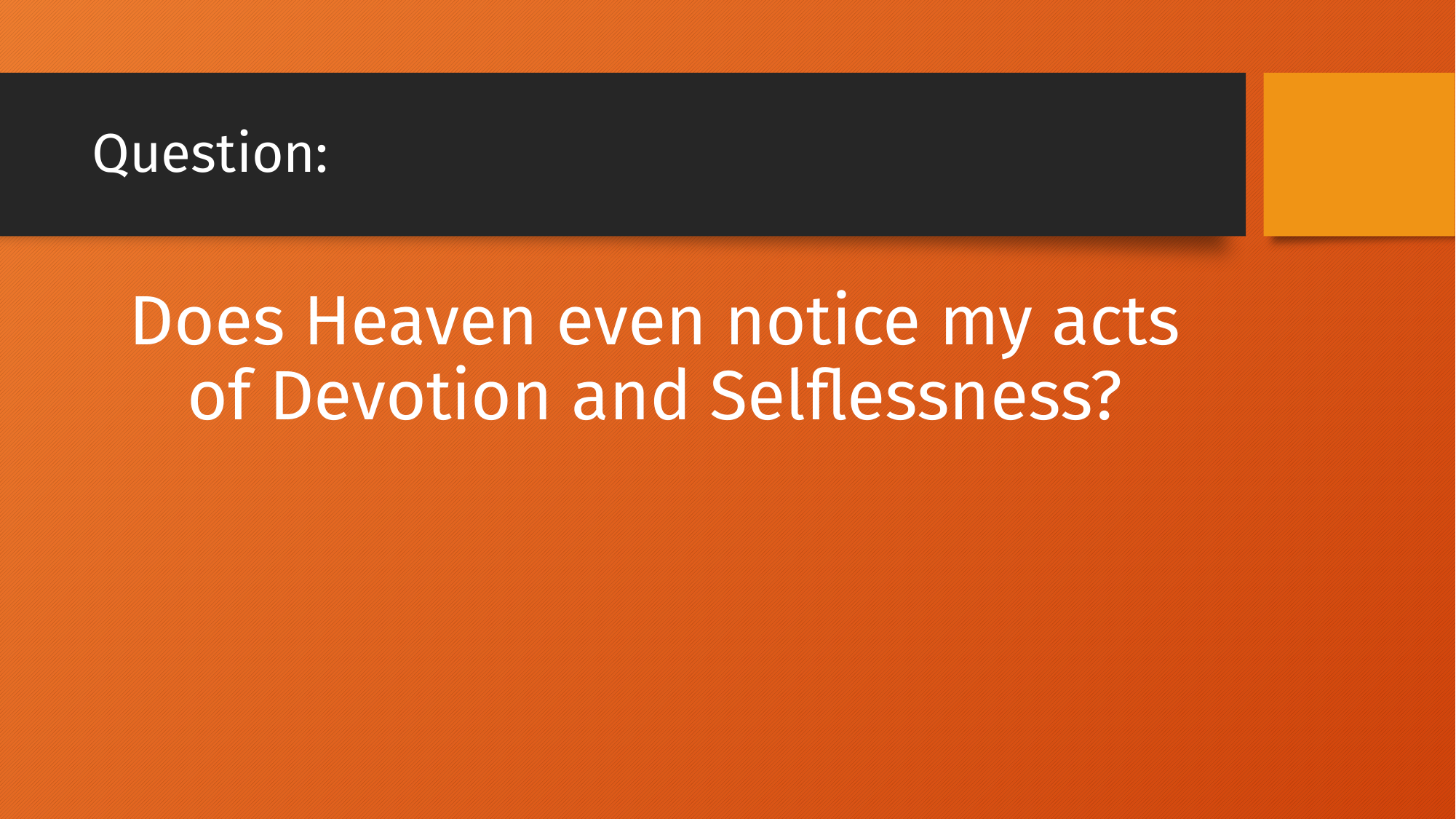

# Question:
Does Heaven even notice my acts of Devotion and Selflessness?